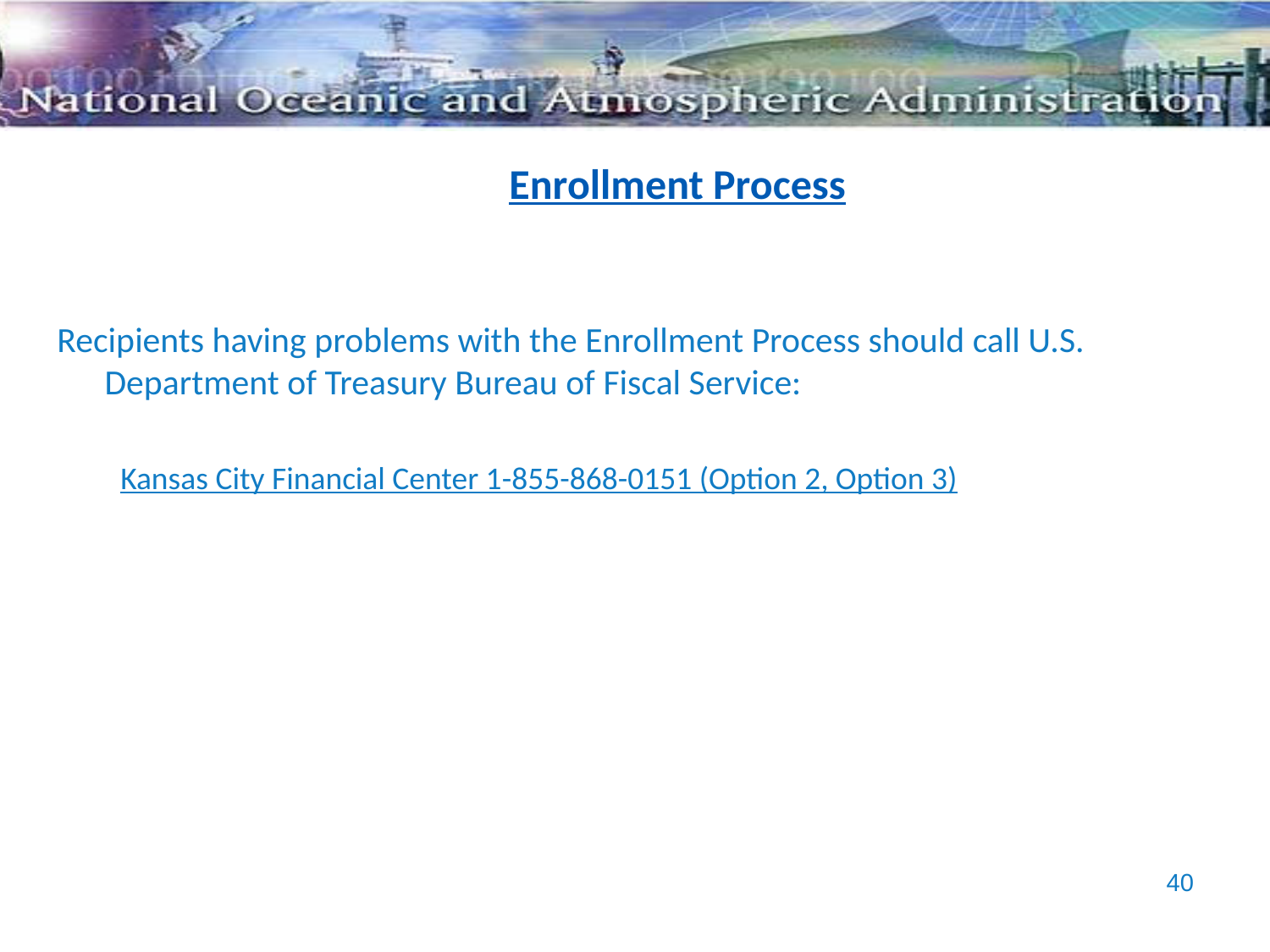

Enrollment Process
Recipients having problems with the Enrollment Process should call U.S. Department of Treasury Bureau of Fiscal Service:

Kansas City Financial Center 1-855-868-0151 (Option 2, Option 3)
40